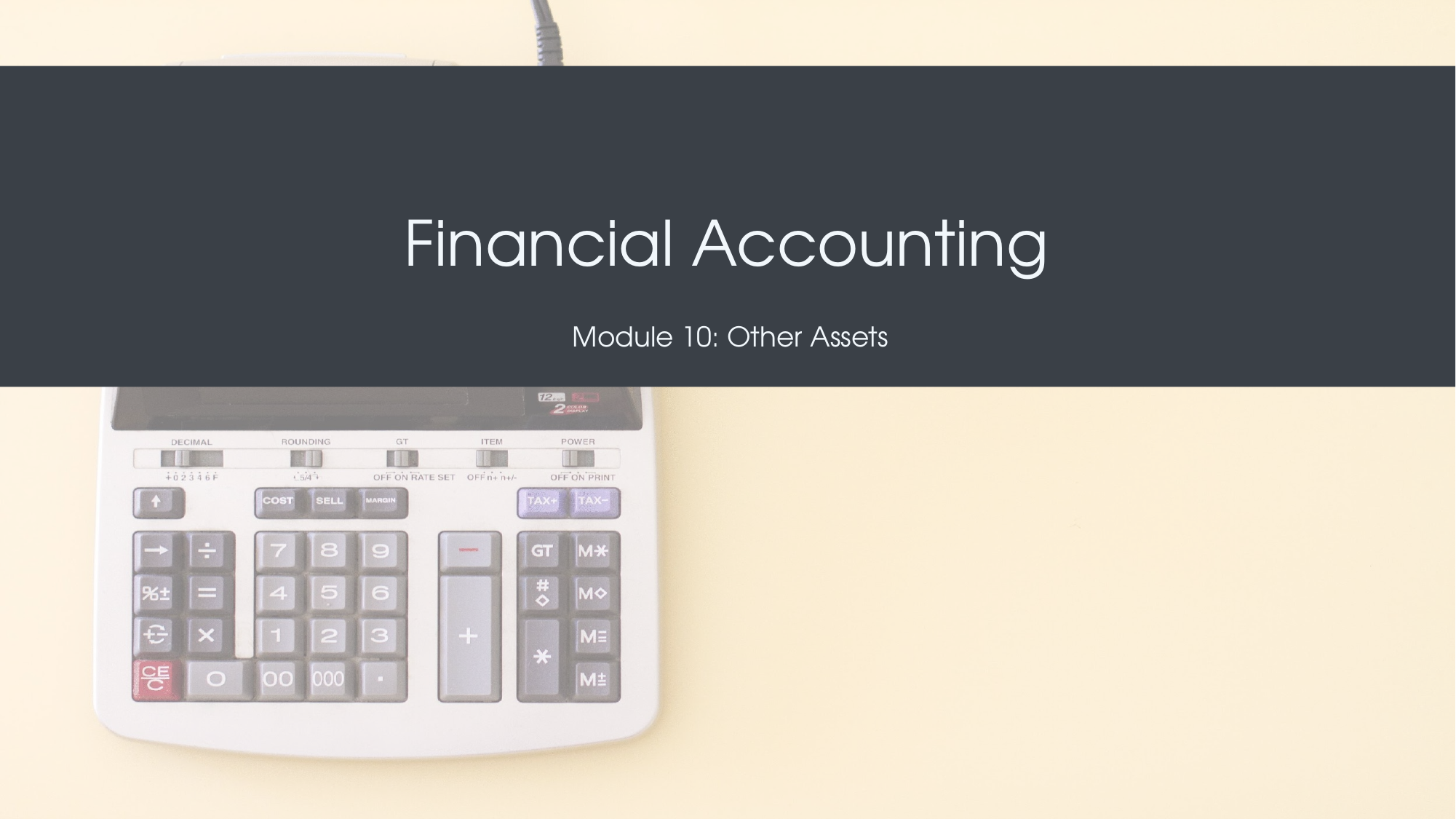

# Financial Accounting
Module 10: Other Assets